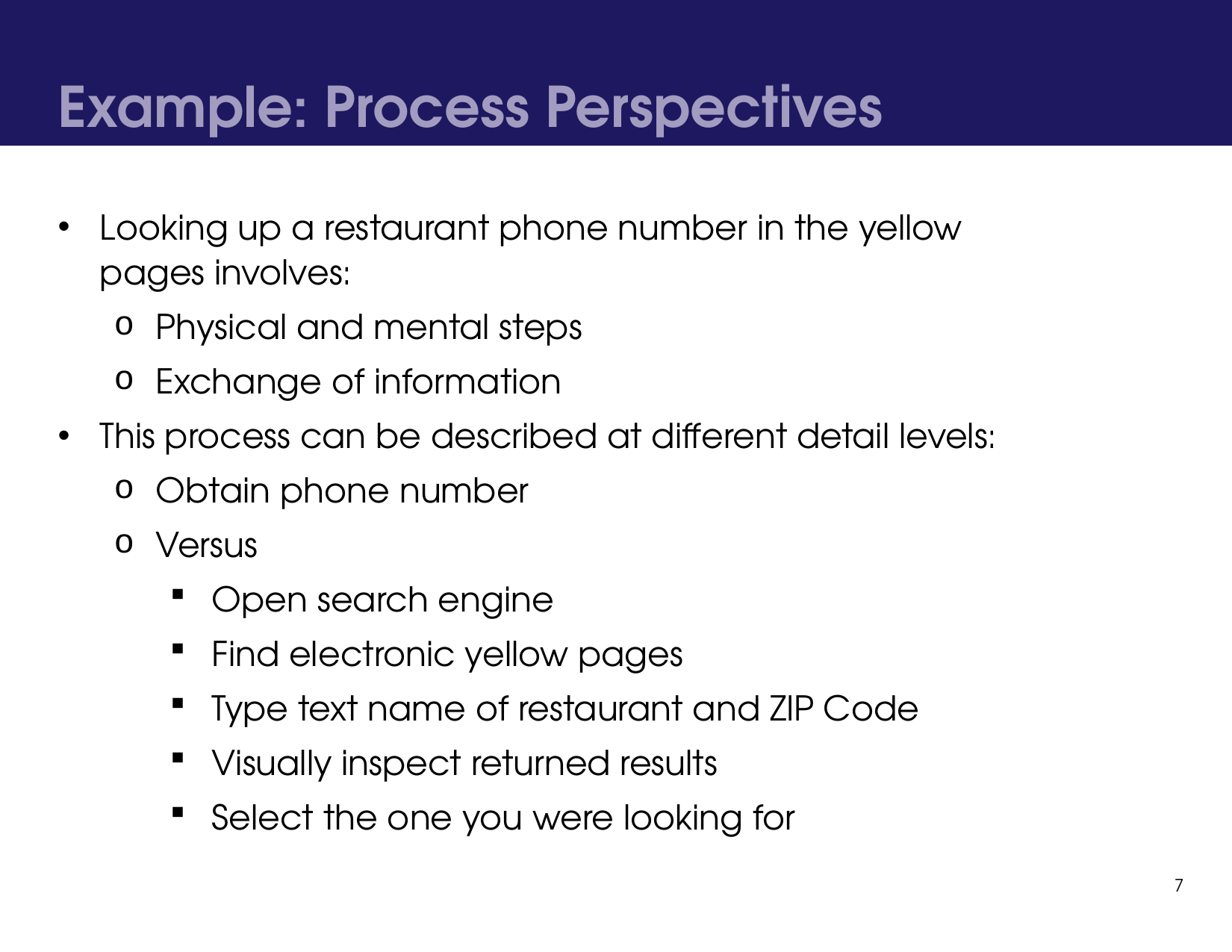

# Example: Process Perspectives
Looking up a restaurant phone number in the yellow pages involves:
Physical and mental steps
Exchange of information
This process can be described at different detail levels:
Obtain phone number
Versus
Open search engine
Find electronic yellow pages
Type text name of restaurant and ZIP Code
Visually inspect returned results
Select the one you were looking for

7